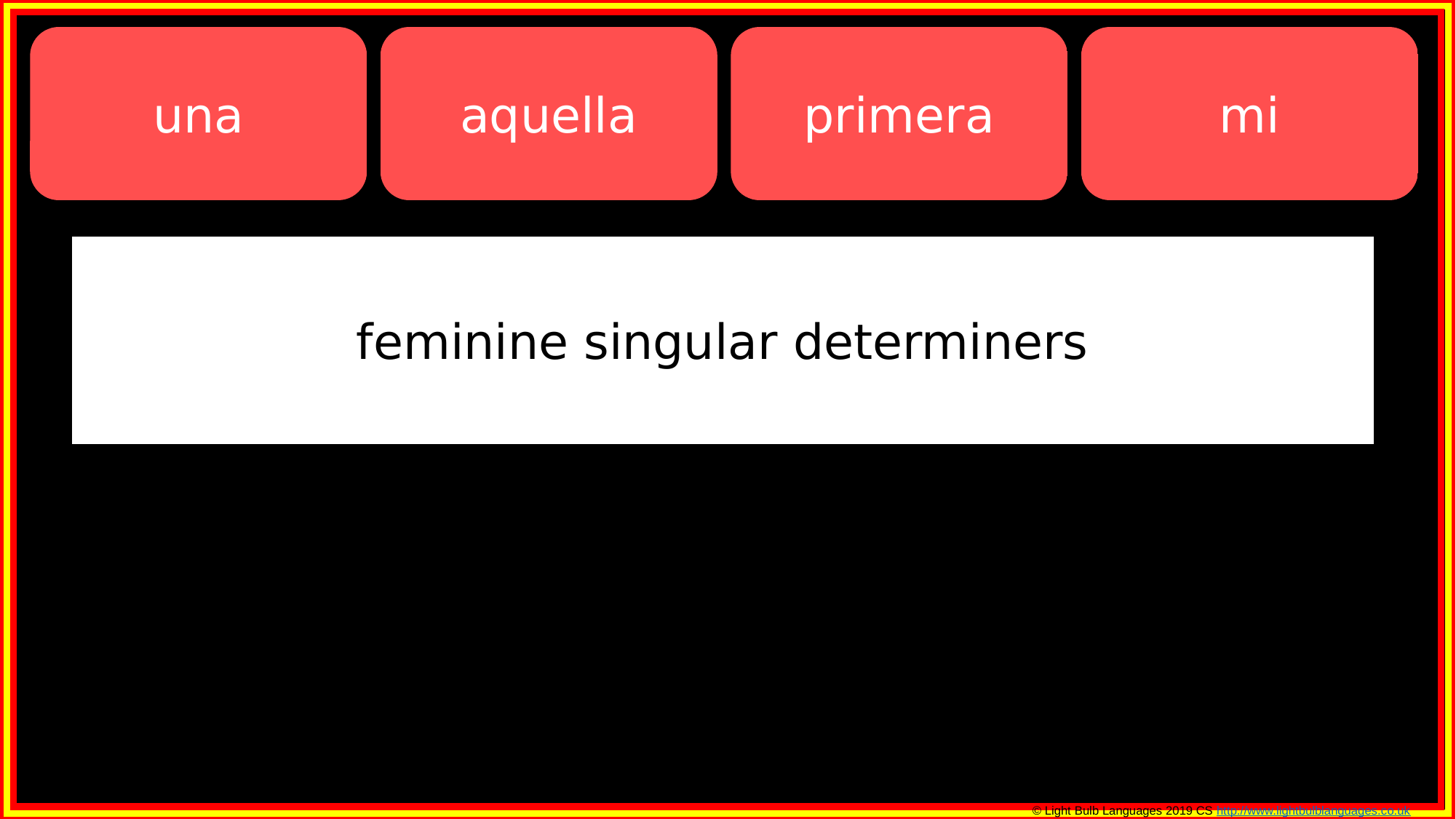

una
aquella
primera
mi
feminine singular determiners
© Light Bulb Languages 2019 CS http://www.lightbulblanguages.co.uk